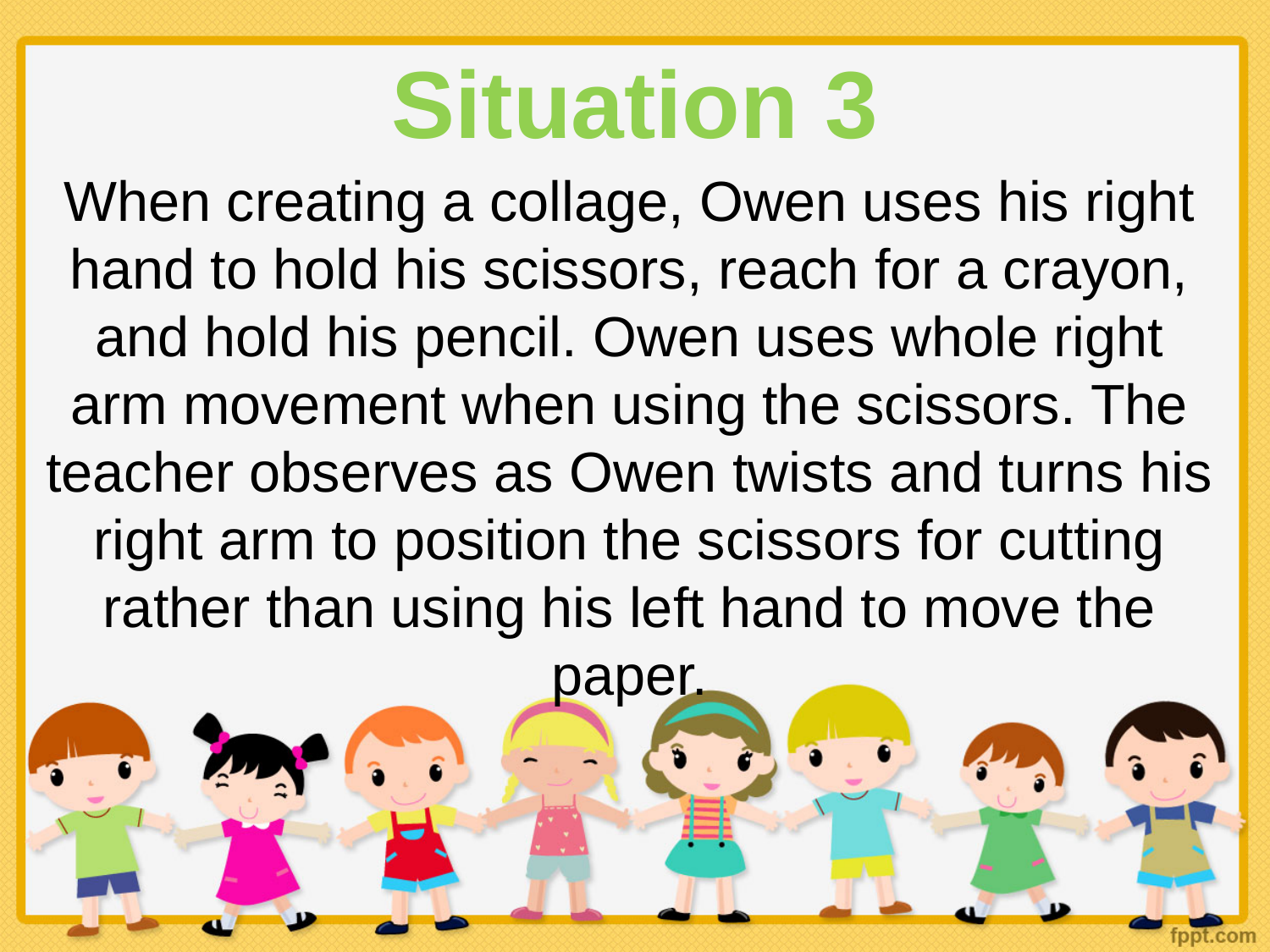

# Situation 3
When creating a collage, Owen uses his right hand to hold his scissors, reach for a crayon, and hold his pencil. Owen uses whole right arm movement when using the scissors. The teacher observes as Owen twists and turns his right arm to position the scissors for cutting rather than using his left hand to move the paper.